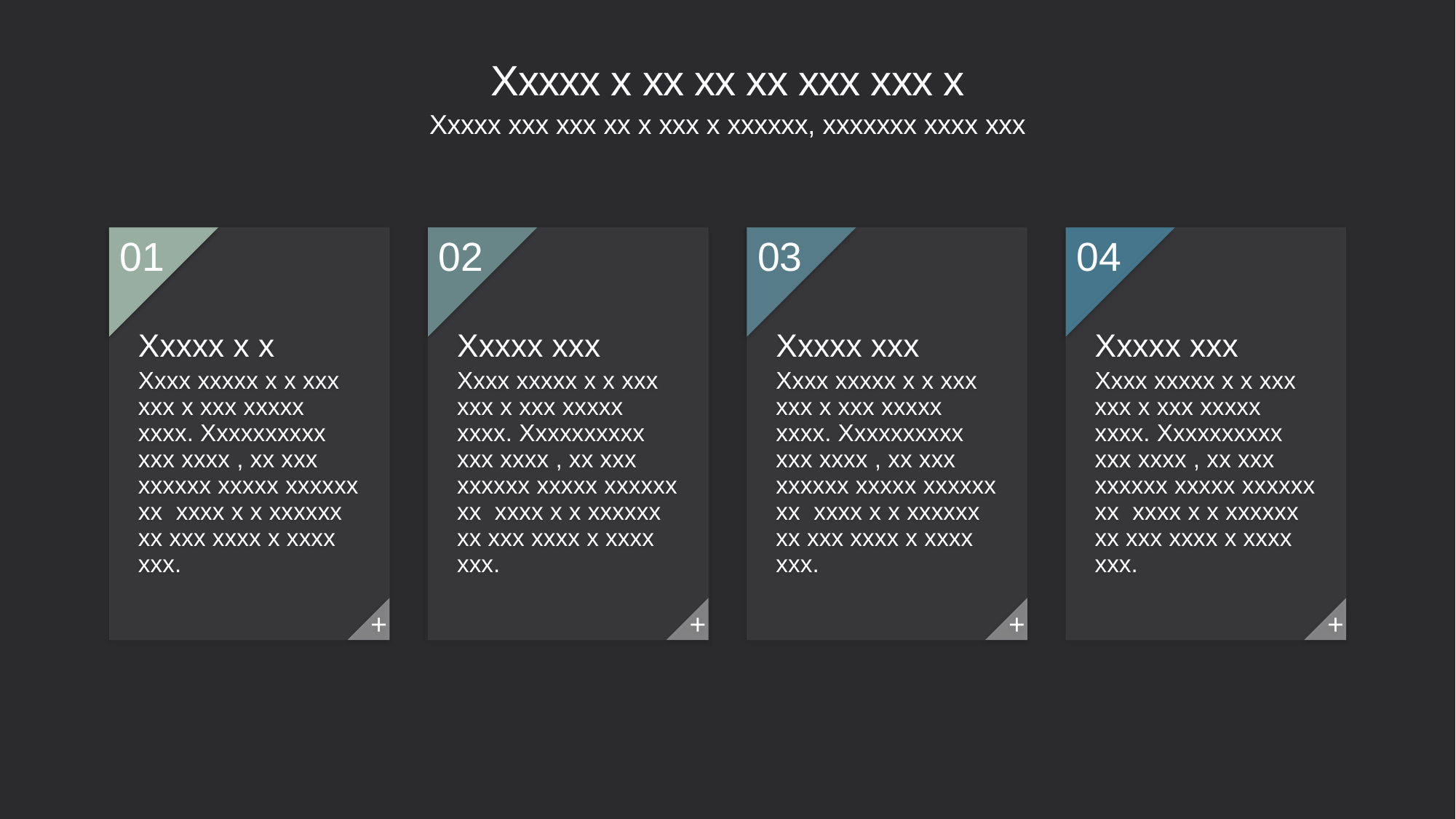

# Xxxxx x xx xx xx xxx xxx x
Xxxxx xxx xxx xx x xxx x xxxxxx, xxxxxxx xxxx xxx
01
Xxxxx x x
Xxxx xxxxx x x xxx xxx x xxx xxxxx xxxx. Xxxxxxxxxx xxx xxxx , xx xxx xxxxxx xxxxx xxxxxx xx  xxxx x x xxxxxx  xx xxx xxxx x xxxx xxx.
Xxxxx xxx
Xxxx xxxxx x x xxx xxx x xxx xxxxx xxxx. Xxxxxxxxxx xxx xxxx , xx xxx xxxxxx xxxxx xxxxxx xx  xxxx x x xxxxxx  xx xxx xxxx x xxxx xxx.
02
03
Xxxxx xxx
Xxxx xxxxx x x xxx xxx x xxx xxxxx xxxx. Xxxxxxxxxx xxx xxxx , xx xxx xxxxxx xxxxx xxxxxx xx  xxxx x x xxxxxx  xx xxx xxxx x xxxx xxx.
04
Xxxxx xxx
Xxxx xxxxx x x xxx xxx x xxx xxxxx xxxx. Xxxxxxxxxx xxx xxxx , xx xxx xxxxxx xxxxx xxxxxx xx  xxxx x x xxxxxx  xx xxx xxxx x xxxx xxx.
+
+
+
+